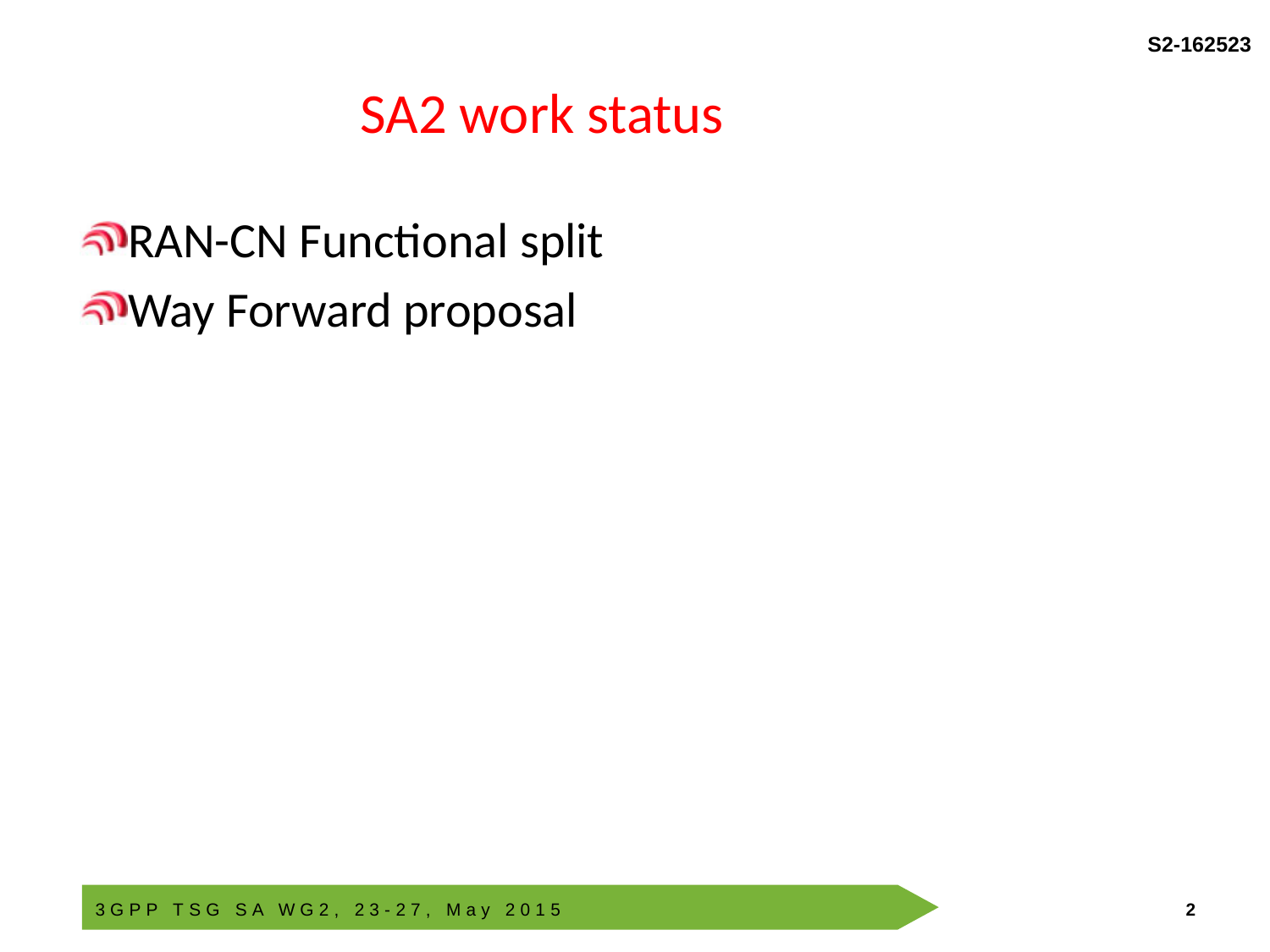

# SA2 work status
RAN-CN Functional split
Way Forward proposal